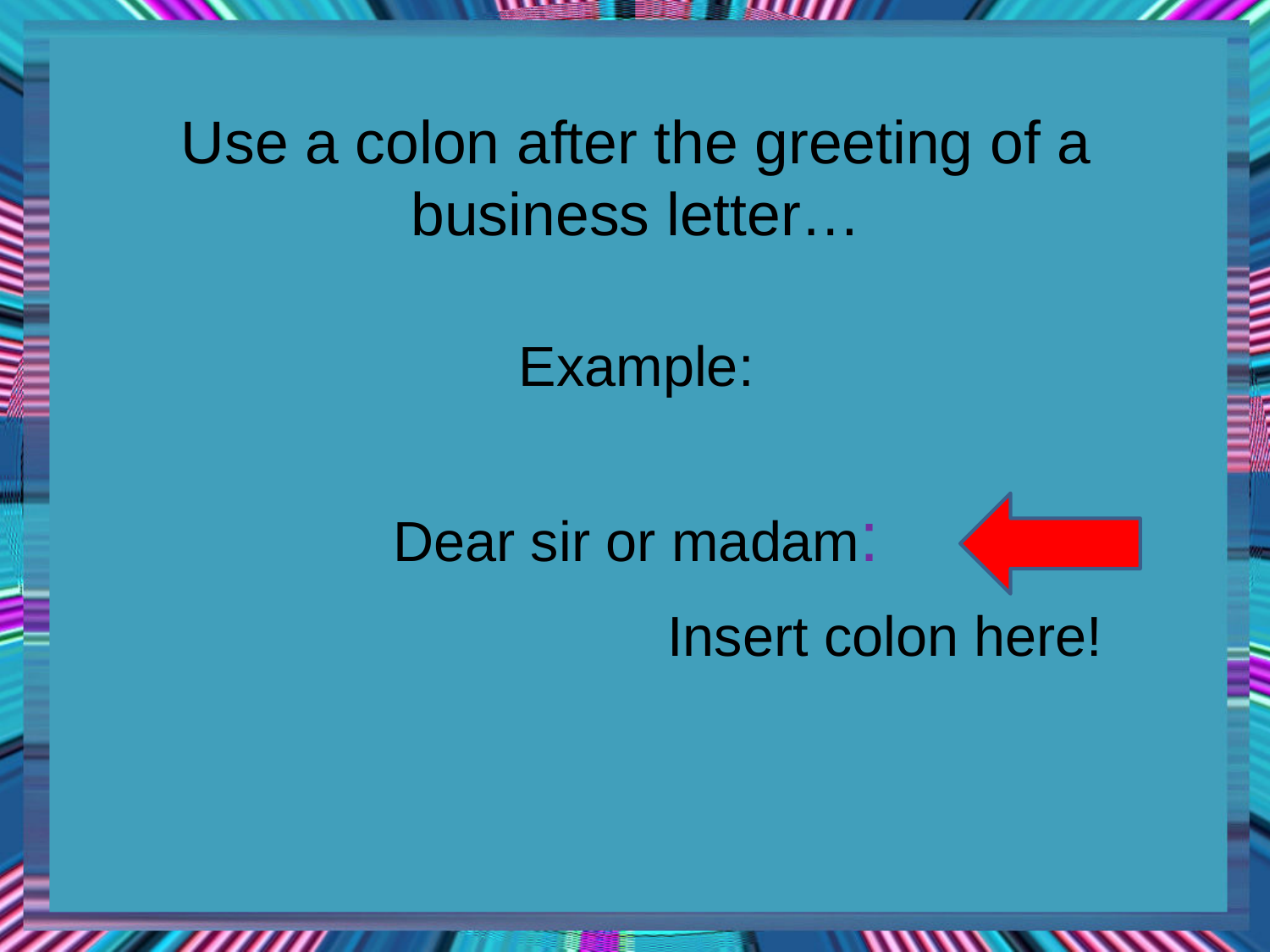

# Use a colon after the greeting of a business letter…
Example:

Dear sir or madam:

Insert colon here!